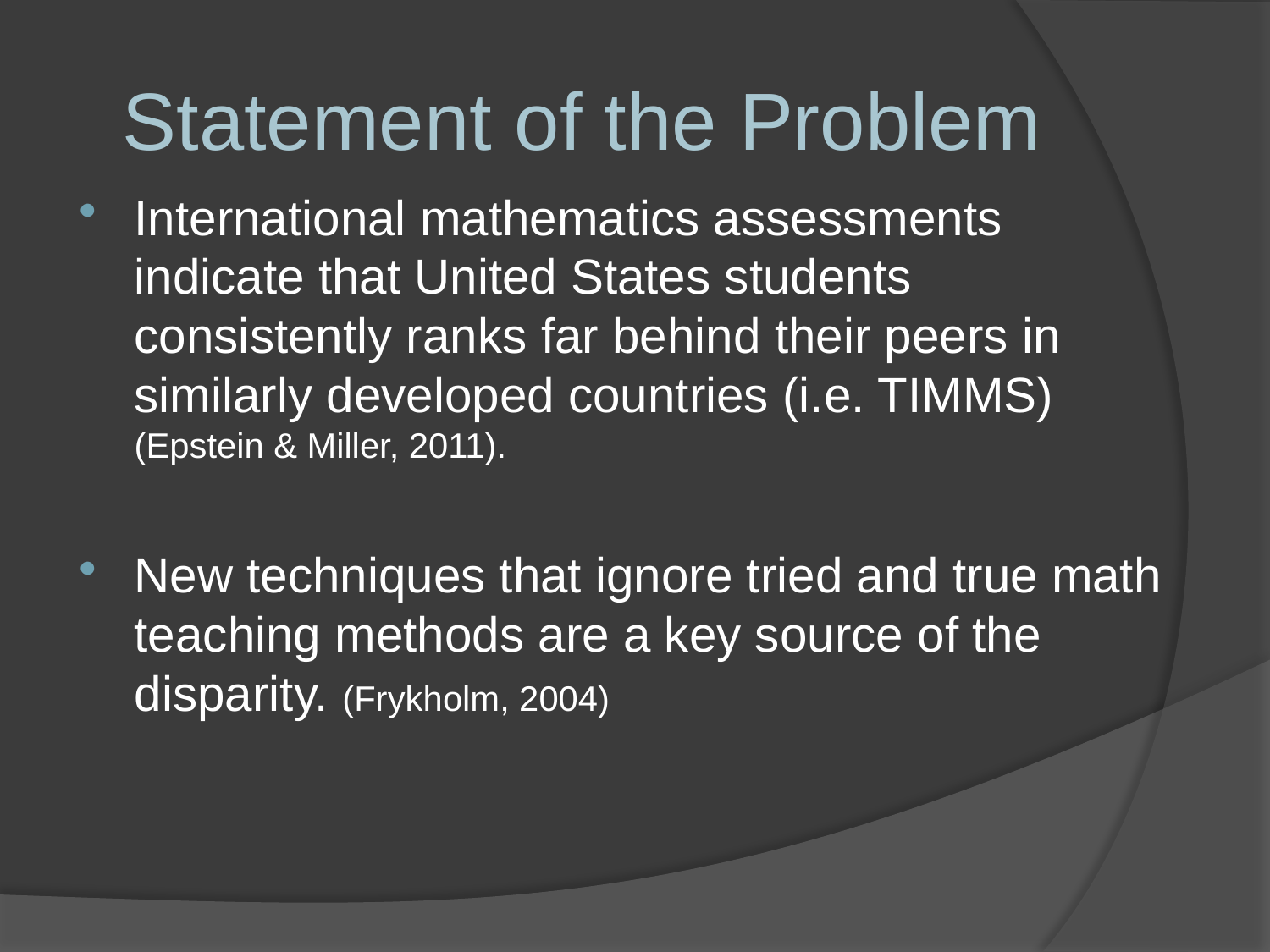

# Statement of the Problem
International mathematics assessments indicate that United States students consistently ranks far behind their peers in similarly developed countries (i.e. TIMMS) (Epstein & Miller, 2011).

New techniques that ignore tried and true math teaching methods are a key source of the disparity. (Frykholm, 2004)